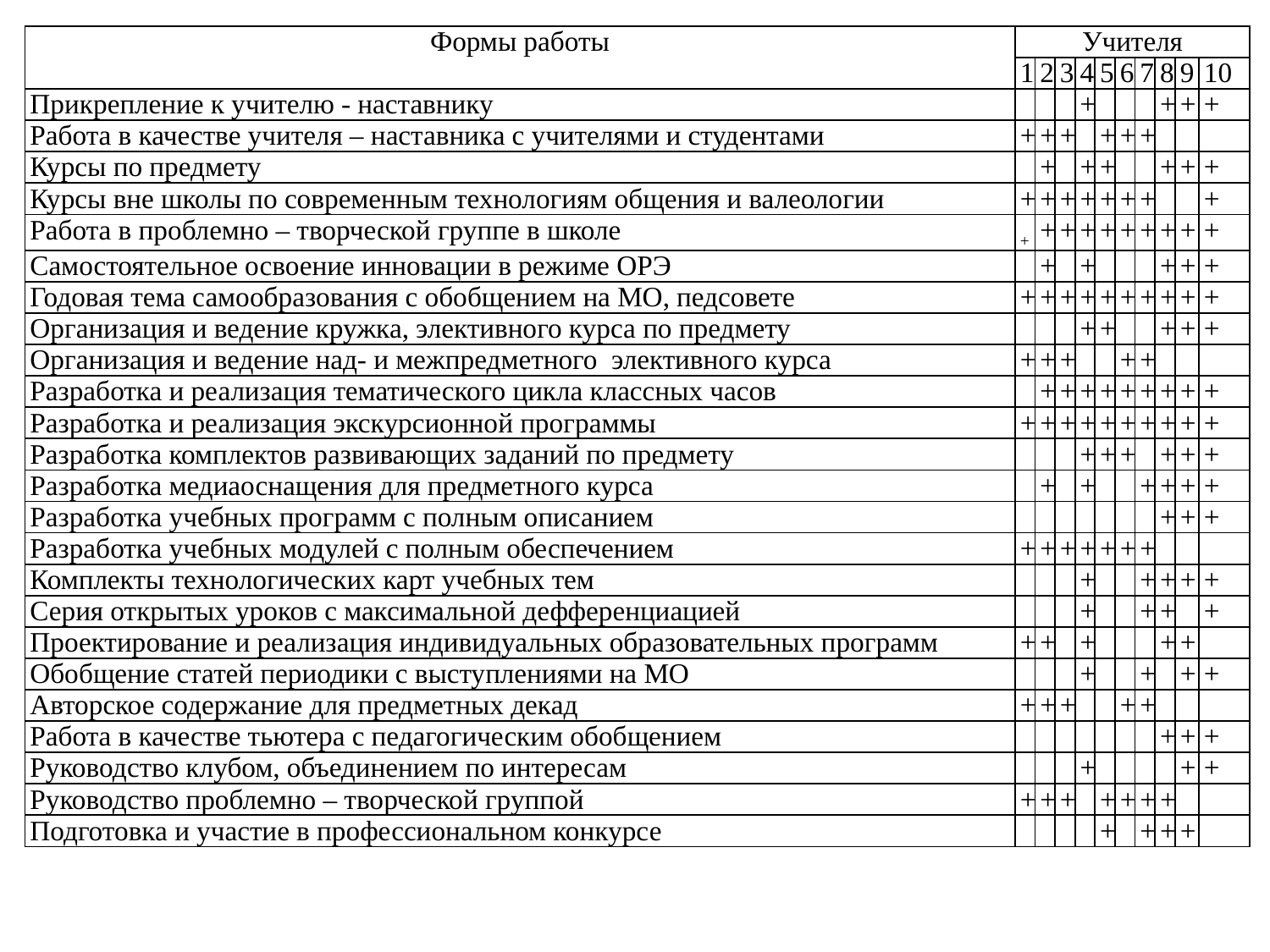

| Формы работы | Учителя |  |  |  |  |  |  |  |  |  |
| --- | --- | --- | --- | --- | --- | --- | --- | --- | --- | --- |
|  | 1 | 2 | 3 | 4 | 5 | 6 | 7 | 8 | 9 | 10 |
| Прикрепление к учителю - наставнику |  |  |  | + |  |  |  | + | + | + |
| Работа в качестве учителя – наставника с учителями и студентами | + | + | + |  | + | + | + |  |  |  |
| Курсы по предмету |  | + |  | + | + |  |  | + | + | + |
| Курсы вне школы по современным технологиям общения и валеологии | + | + | + | + | + | + | + |  |  | + |
| Работа в проблемно – творческой группе в школе | + | + | + | + | + | + | + | + | + | + |
| Самостоятельное освоение инновации в режиме ОРЭ |  | + |  | + |  |  |  | + | + | + |
| Годовая тема самообразования с обобщением на МО, педсовете | + | + | + | + | + | + | + | + | + | + |
| Организация и ведение кружка, элективного курса по предмету |  |  |  | + | + |  |  | + | + | + |
| Организация и ведение над- и межпредметного элективного курса | + | + | + |  |  | + | + |  |  |  |
| Разработка и реализация тематического цикла классных часов |  | + | + | + | + | + | + | + | + | + |
| Разработка и реализация экскурсионной программы | + | + | + | + | + | + | + | + | + | + |
| Разработка комплектов развивающих заданий по предмету |  |  |  | + | + | + |  | + | + | + |
| Разработка медиаоснащения для предметного курса |  | + |  | + |  |  | + | + | + | + |
| Разработка учебных программ с полным описанием |  |  |  |  |  |  |  | + | + | + |
| Разработка учебных модулей с полным обеспечением | + | + | + | + | + | + | + |  |  |  |
| Комплекты технологических карт учебных тем |  |  |  | + |  |  | + | + | + | + |
| Серия открытых уроков с максимальной дефференциацией |  |  |  | + |  |  | + | + |  | + |
| Проектирование и реализация индивидуальных образовательных программ | + | + |  | + |  |  |  | + | + |  |
| Обобщение статей периодики с выступлениями на МО |  |  |  | + |  |  | + |  | + | + |
| Авторское содержание для предметных декад | + | + | + |  |  | + | + |  |  |  |
| Работа в качестве тьютера с педагогическим обобщением |  |  |  |  |  |  |  | + | + | + |
| Руководство клубом, объединением по интересам |  |  |  | + |  |  |  |  | + | + |
| Руководство проблемно – творческой группой | + | + | + |  | + | + | + | + |  |  |
| Подготовка и участие в профессиональном конкурсе |  |  |  |  | + |  | + | + | + |  |